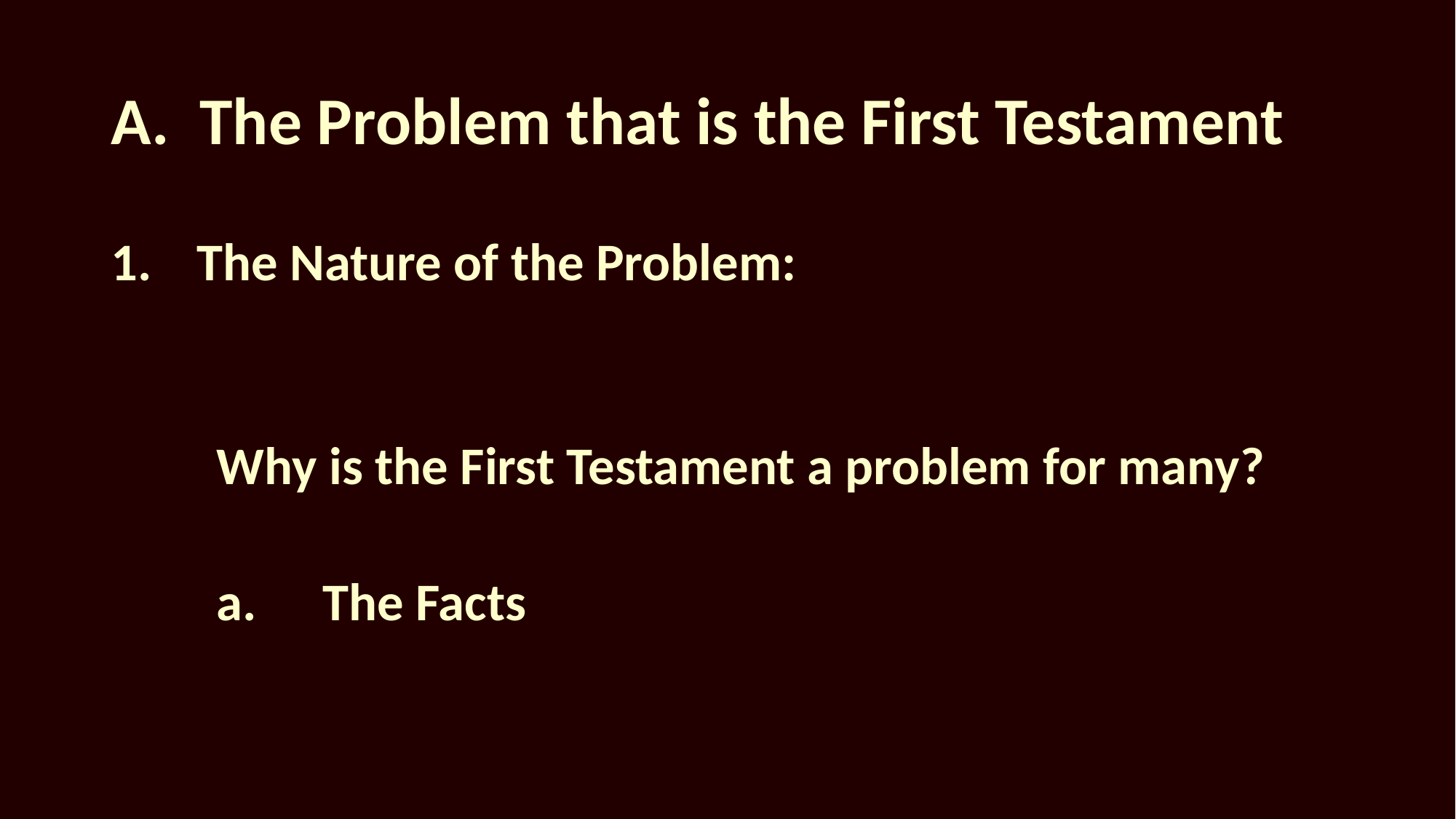

# A.  The Problem that is the First Testament
The Nature of the Problem:

			Why is the First Testament a problem for many?

			a.	The Facts